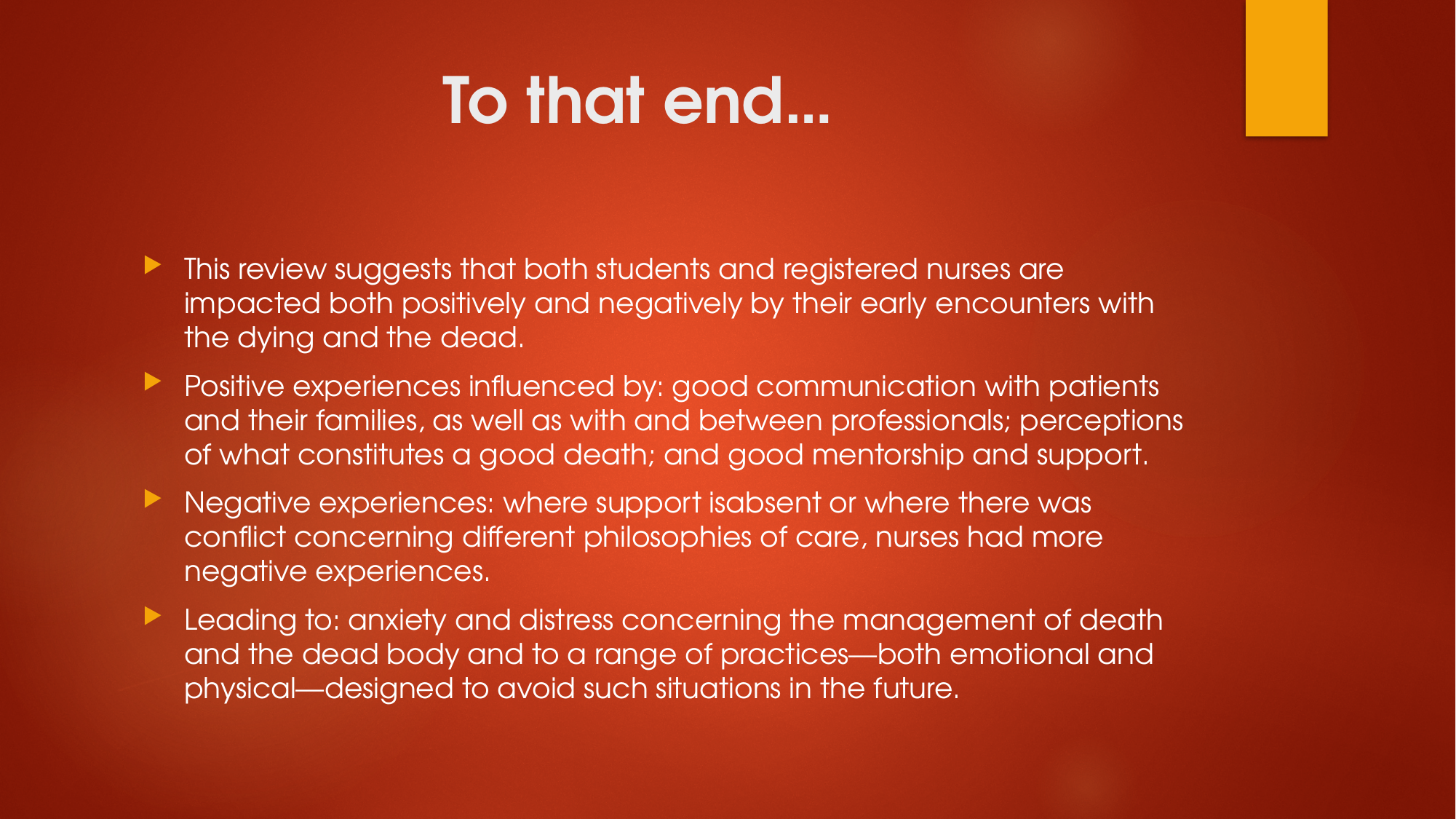

# To that end…
This review suggests that both students and registered nurses are impacted both positively and negatively by their early encounters with the dying and the dead.
Positive experiences influenced by: good communication with patients and their families, as well as with and between professionals; perceptions of what constitutes a good death; and good mentorship and support.
Negative experiences: where support isabsent or where there was conflict concerning different philosophies of care, nurses had more negative experiences.
Leading to: anxiety and distress concerning the management of death and the dead body and to a range of practices—both emotional and physical—designed to avoid such situations in the future.